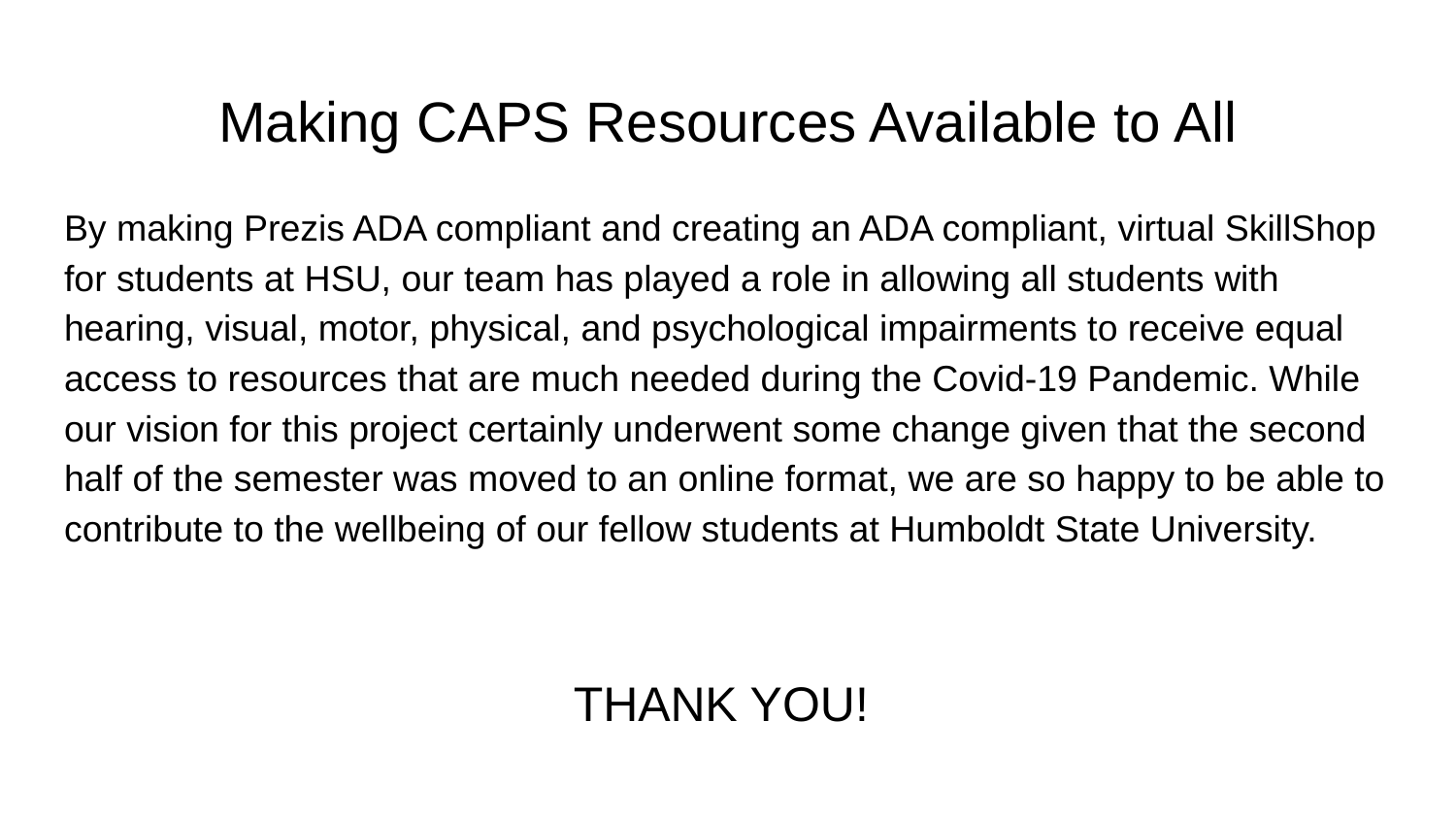

# Making CAPS Resources Available to All
By making Prezis ADA compliant and creating an ADA compliant, virtual SkillShop for students at HSU, our team has played a role in allowing all students with hearing, visual, motor, physical, and psychological impairments to receive equal access to resources that are much needed during the Covid-19 Pandemic. While our vision for this project certainly underwent some change given that the second half of the semester was moved to an online format, we are so happy to be able to contribute to the wellbeing of our fellow students at Humboldt State University.

THANK YOU!